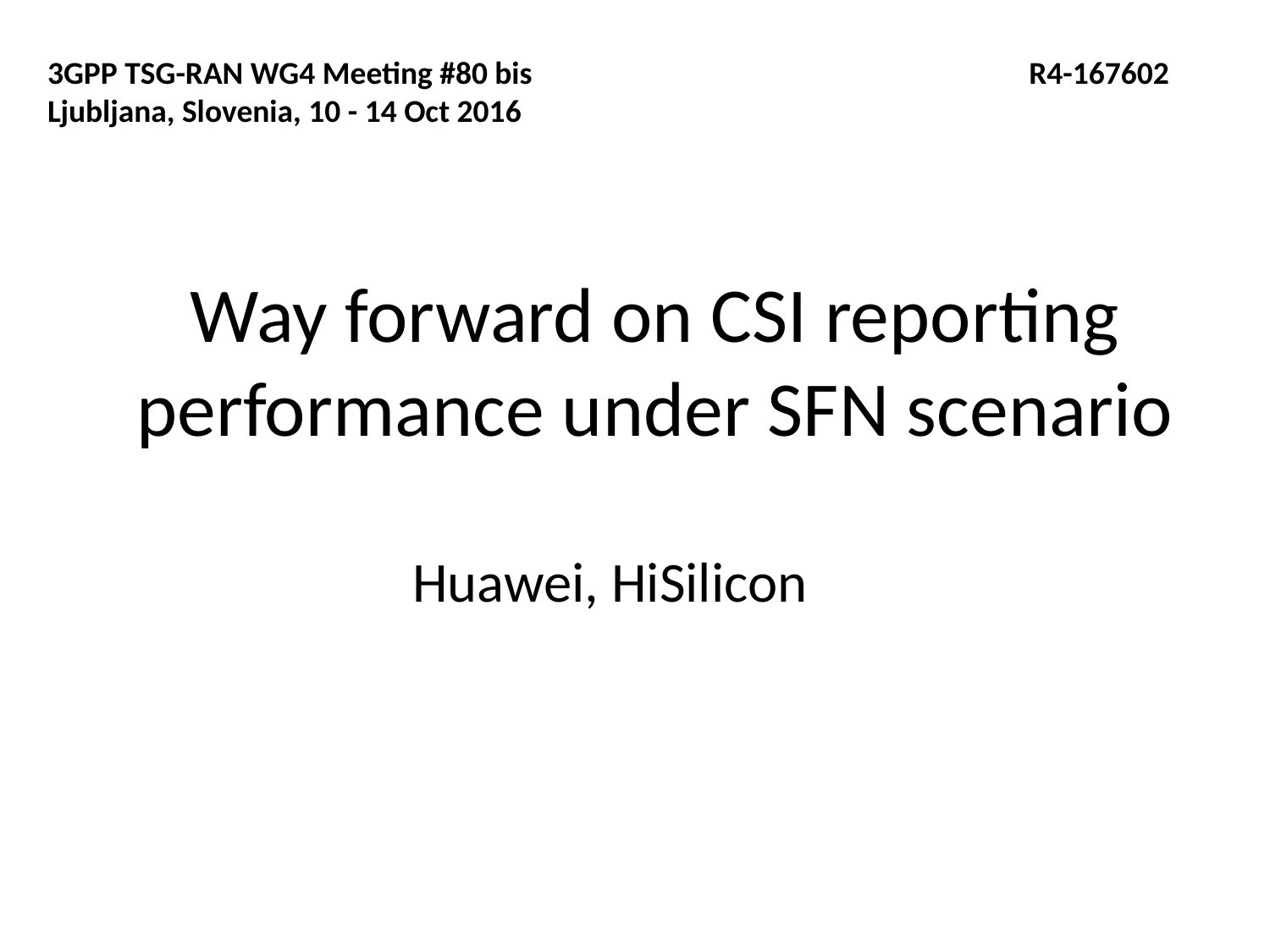

3GPP TSG-RAN WG4 Meeting #80 bis	                                                                  R4-167602
Ljubljana, Slovenia, 10 - 14 Oct 2016

# Way forward on CSI reporting performance under SFN scenario
Huawei, HiSilicon